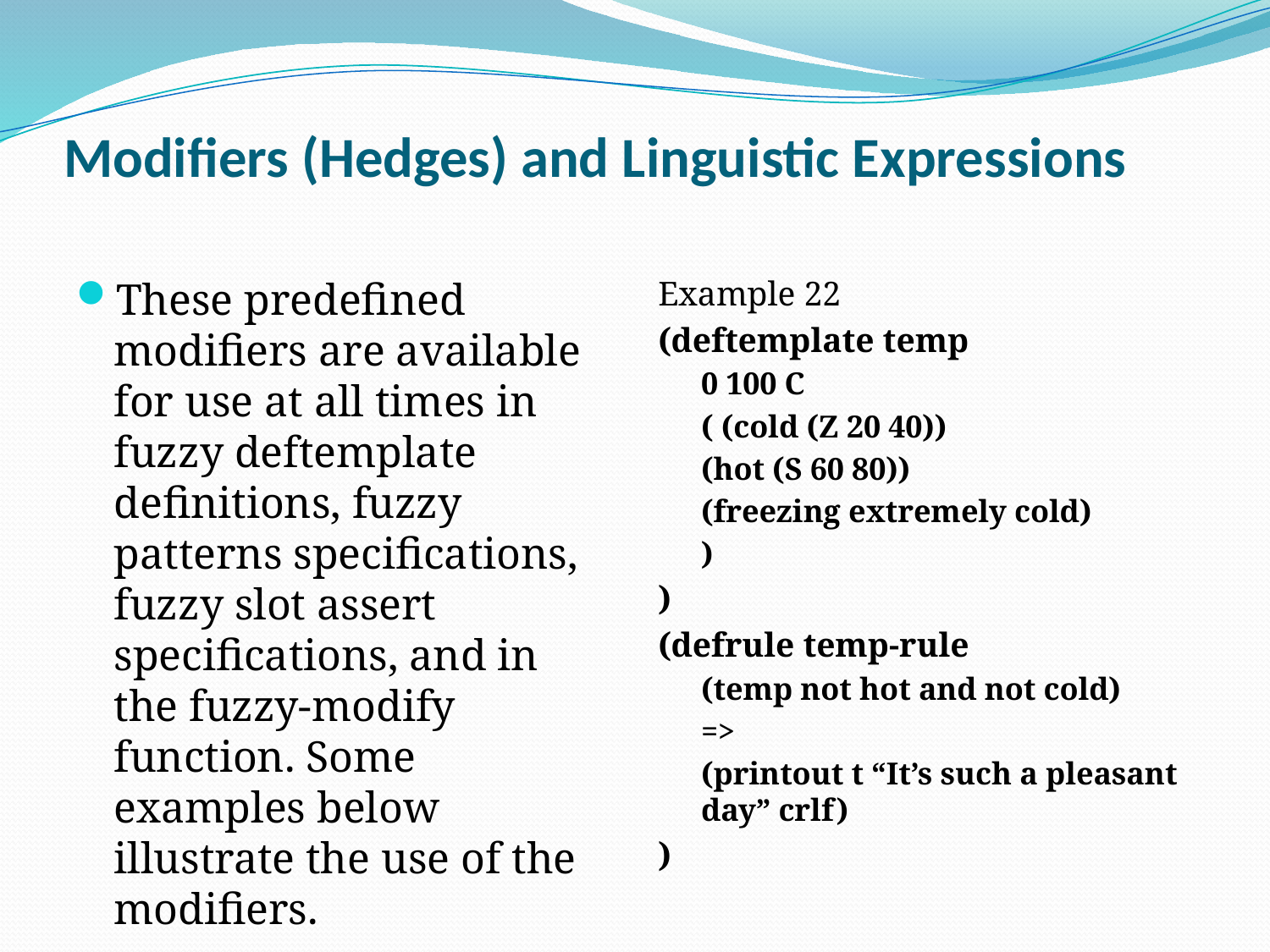

# Modifiers (Hedges) and Linguistic Expressions
These predefined modifiers are available for use at all times in fuzzy deftemplate definitions, fuzzy patterns specifications, fuzzy slot assert specifications, and in the fuzzy-modify function. Some examples below illustrate the use of the modifiers.
Example 22
(deftemplate temp
0 100 C
( (cold (Z 20 40))
(hot (S 60 80))
(freezing extremely cold)
)
)
(defrule temp-rule
(temp not hot and not cold)
=>
(printout t “It’s such a pleasant day” crlf)
)